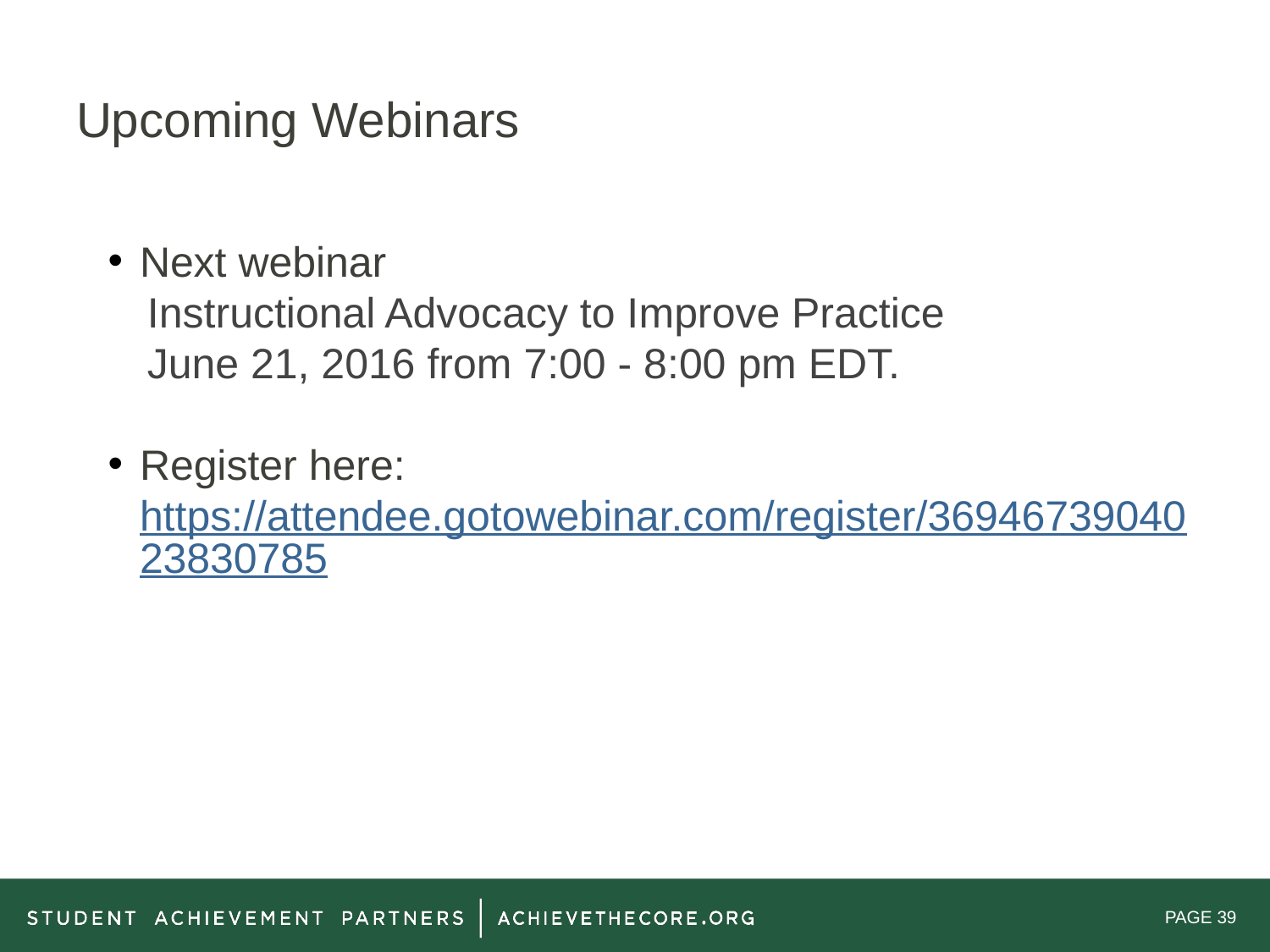

# Upcoming Webinars
Next webinar
      Instructional Advocacy to Improve Practice
      June 21, 2016 from 7:00 - 8:00 pm EDT.

Register here:   https://attendee.gotowebinar.com/register/3694673904023830785